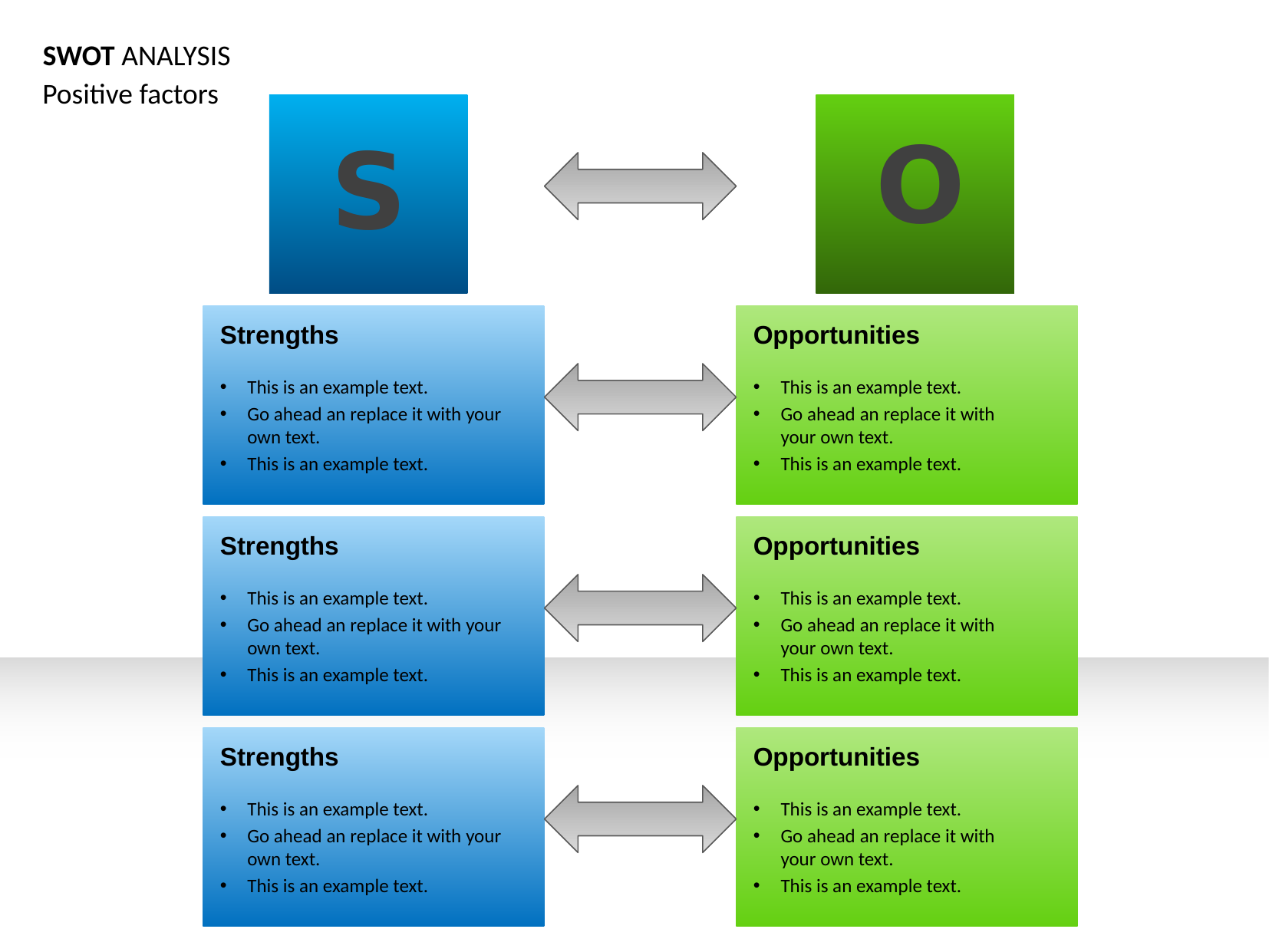

SWOT ANALYSIS
Positive factors

O
S

Strengths

This is an example text.
Go ahead an replace it with your own text.
This is an example text.
Opportunities

This is an example text.
Go ahead an replace it with your own text.
This is an example text.

Strengths

This is an example text.
Go ahead an replace it with your own text.
This is an example text.
Opportunities

This is an example text.
Go ahead an replace it with your own text.
This is an example text.

Strengths

This is an example text.
Go ahead an replace it with your own text.
This is an example text.
Opportunities

This is an example text.
Go ahead an replace it with your own text.
This is an example text.